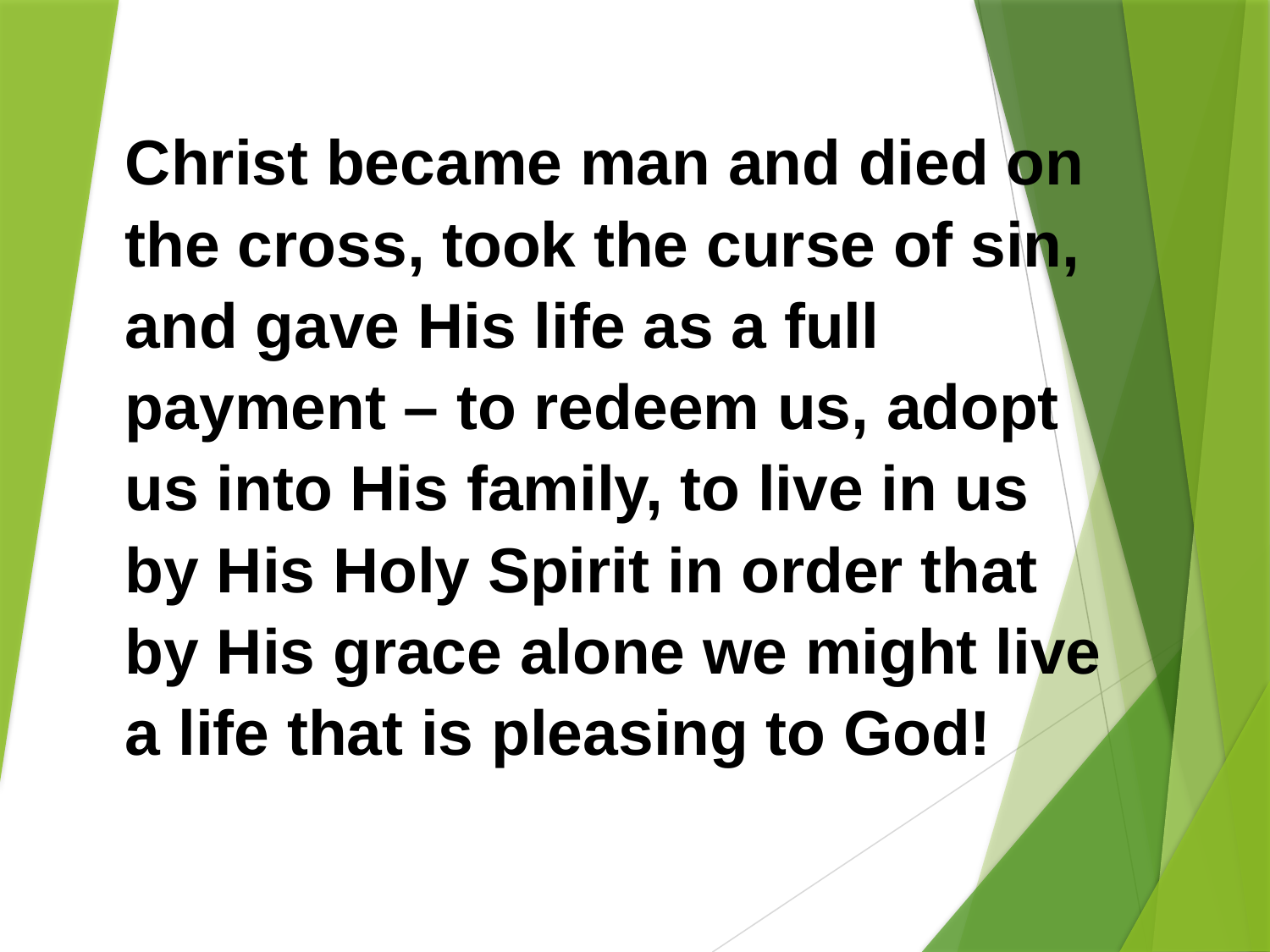

Christ became man and died on the cross, took the curse of sin, and gave His life as a full payment – to redeem us, adopt us into His family, to live in us by His Holy Spirit in order that by His grace alone we might live a life that is pleasing to God!